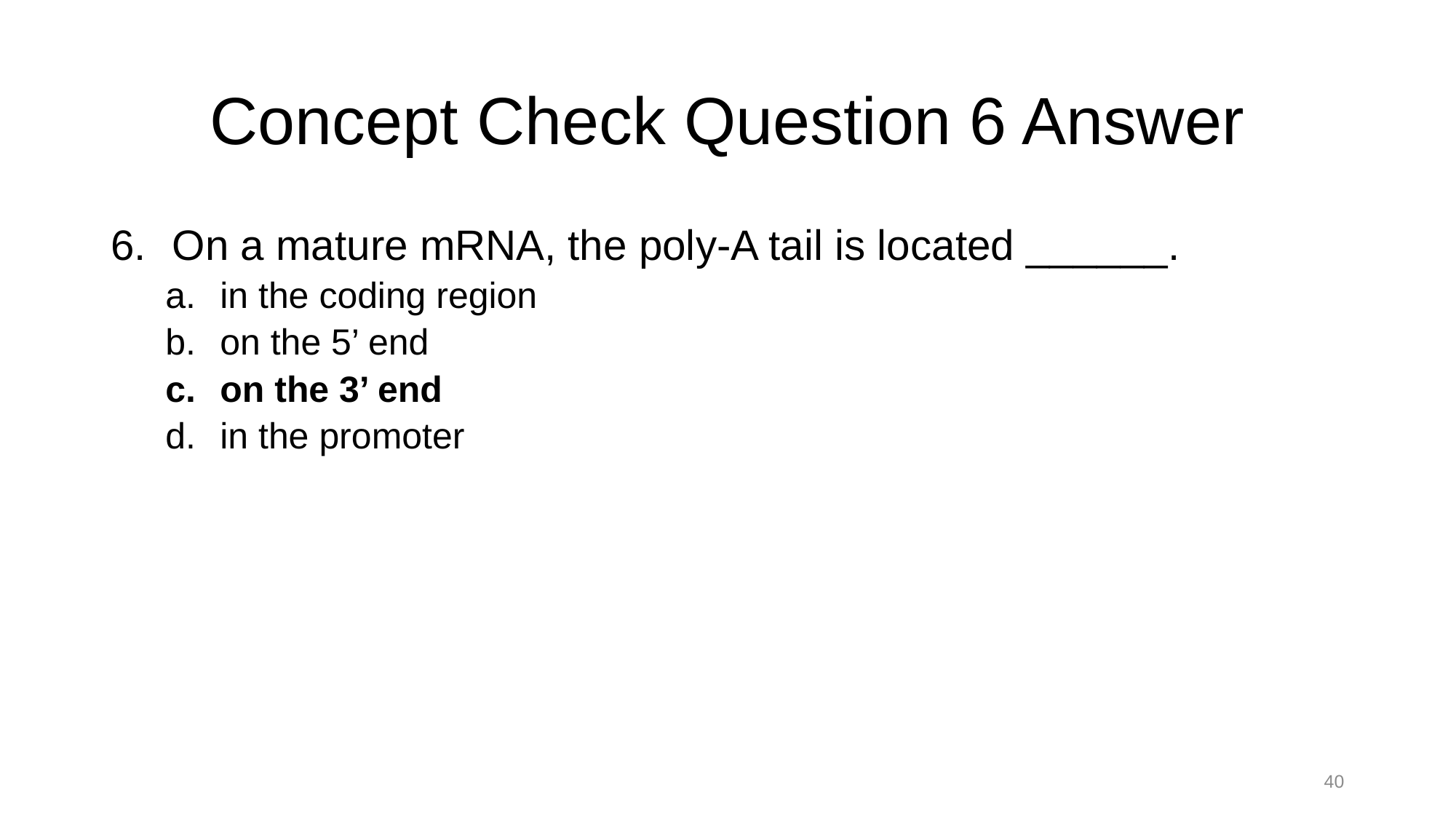

# Concept Check Question 6 Answer
On a mature mRNA, the poly-A tail is located ______.
in the coding region
on the 5’ end
on the 3’ end
in the promoter

40